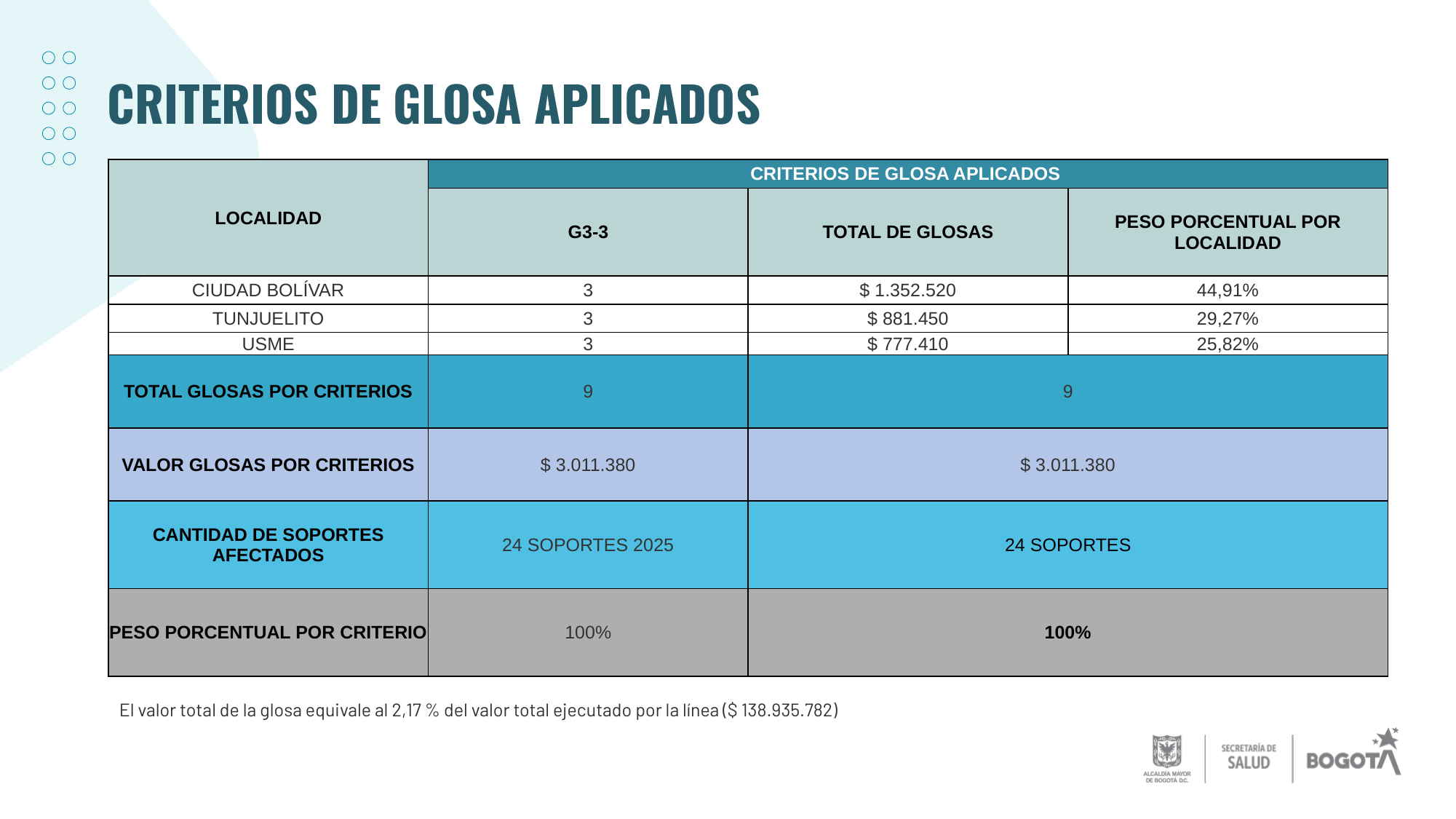

# CRITERIOS DE GLOSA APLICADOS
| LOCALIDAD | CRITERIOS DE GLOSA APLICADOS |  |  |
| --- | --- | --- | --- |
|  | G3-3 | TOTAL DE GLOSAS | PESO PORCENTUAL POR LOCALIDAD |
| CIUDAD BOLÍVAR | 3 | $ 1.352.520 | 44,91% |
| TUNJUELITO | 3 | $ 881.450 | 29,27% |
| USME | 3 | $ 777.410 | 25,82% |
| TOTAL GLOSAS POR CRITERIOS | 9 | 9 |  |
| VALOR GLOSAS POR CRITERIOS | $ 3.011.380 | $ 3.011.380 |  |
| CANTIDAD DE SOPORTES AFECTADOS | 24 SOPORTES 2025 | 24 SOPORTES |  |
| PESO PORCENTUAL POR CRITERIO | 100% | 100% |  |
El valor total de la glosa equivale al 2,17 % del valor total ejecutado por la línea ($ 138.935.782)